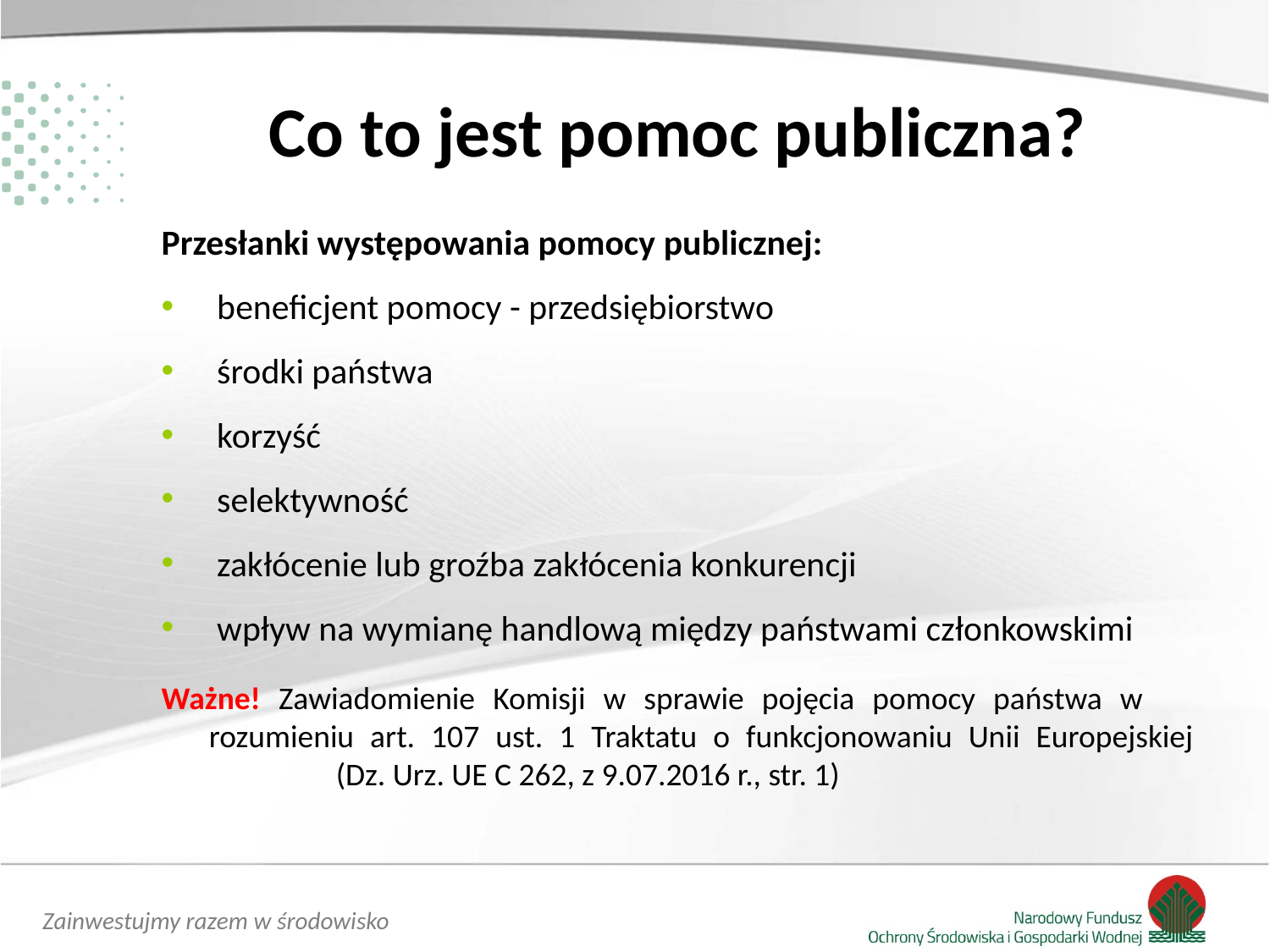

Co to jest pomoc publiczna?
Przesłanki występowania pomocy publicznej:

 beneficjent pomocy - przedsiębiorstwo

 środki państwa

 korzyść

 selektywność

 zakłócenie lub groźba zakłócenia konkurencji

 wpływ na wymianę handlową między państwami członkowskimi

Ważne! Zawiadomienie Komisji w sprawie pojęcia pomocy państwa w 	rozumieniu art. 107 ust. 1 Traktatu o funkcjonowaniu Unii Europejskiej 	(Dz. Urz. UE C 262, z 9.07.2016 r., str. 1)